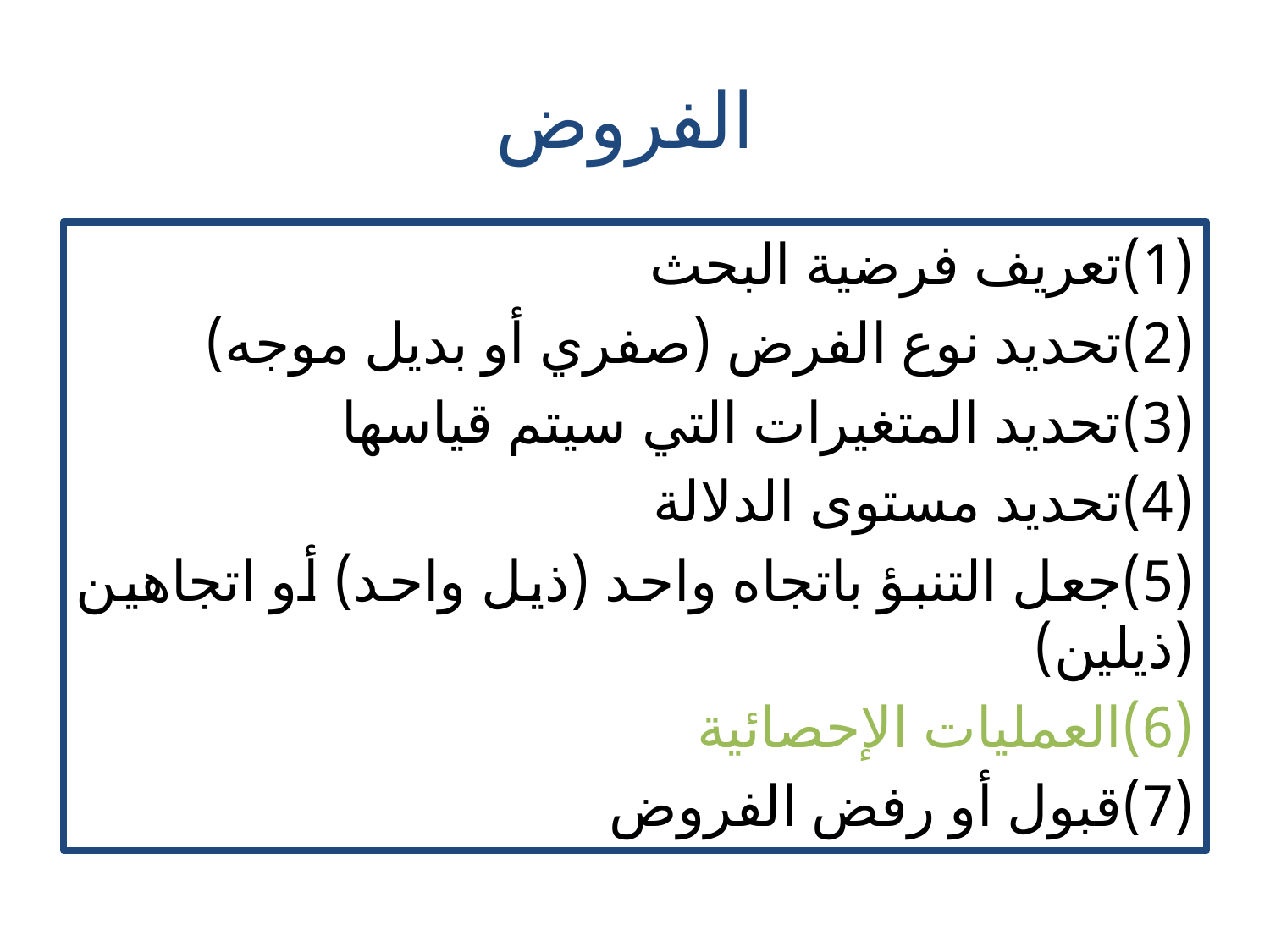

# الفروض
(1)تعريف فرضية البحث
(2)تحديد نوع الفرض (صفري أو بديل موجه)
(3)تحديد المتغيرات التي سيتم قياسها
(4)تحديد مستوى الدلالة
(5)جعل التنبؤ باتجاه واحد (ذيل واحد) أو اتجاهين (ذيلين)
(6)العمليات الإحصائية
(7)قبول أو رفض الفروض